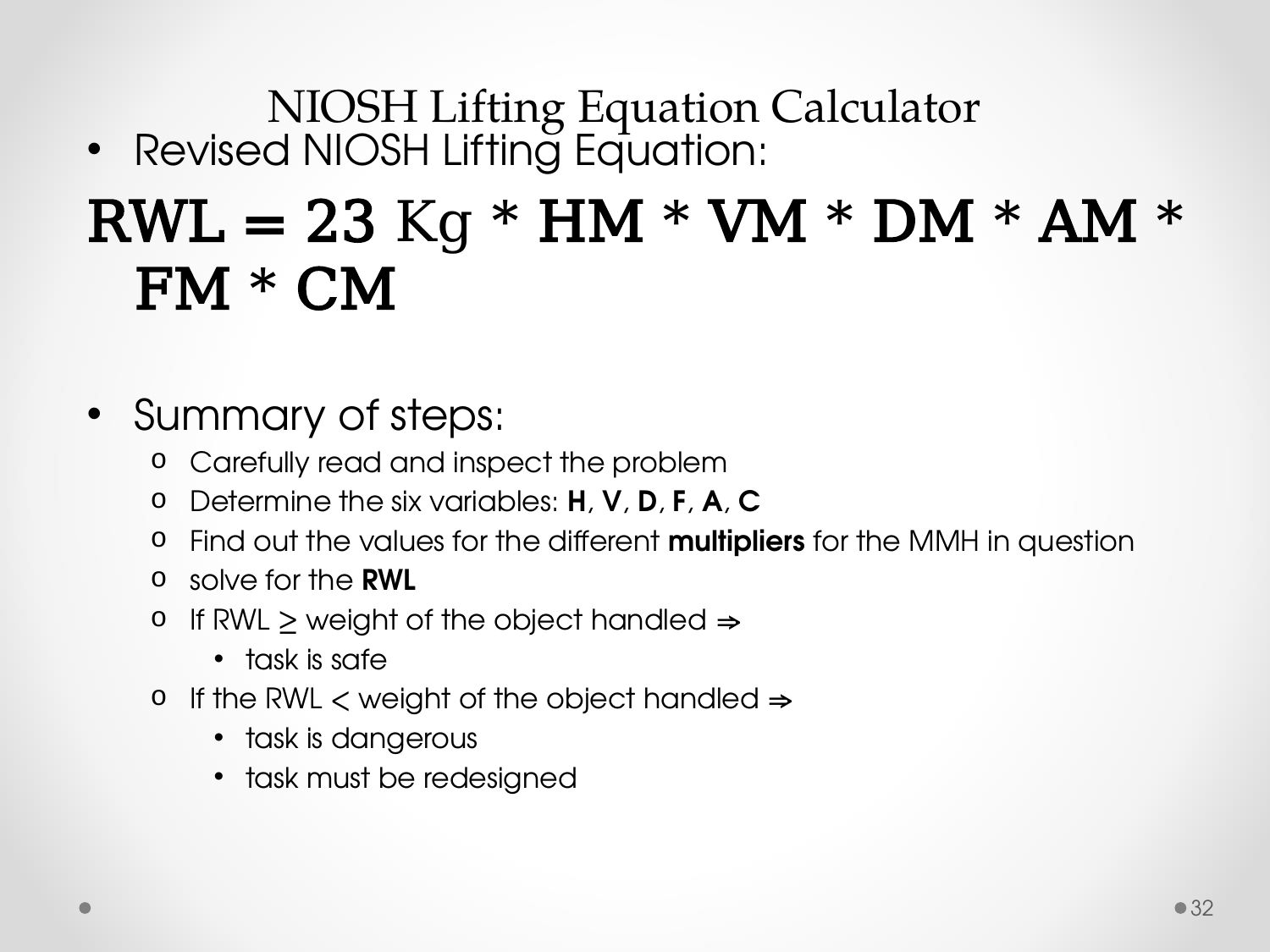

# NIOSH Lifting Equation Calculator

Revised NIOSH Lifting Equation:
RWL = 23 Kg * HM * VM * DM * AM * FM * CM

Summary of steps:
Carefully read and inspect the problem
Determine the six variables: H, V, D, F, A, C
Find out the values for the different multipliers for the MMH in question
solve for the RWL
If RWL ≥ weight of the object handled ⇒
task is safe
If the RWL < weight of the object handled ⇒
task is dangerous
task must be redesigned
32